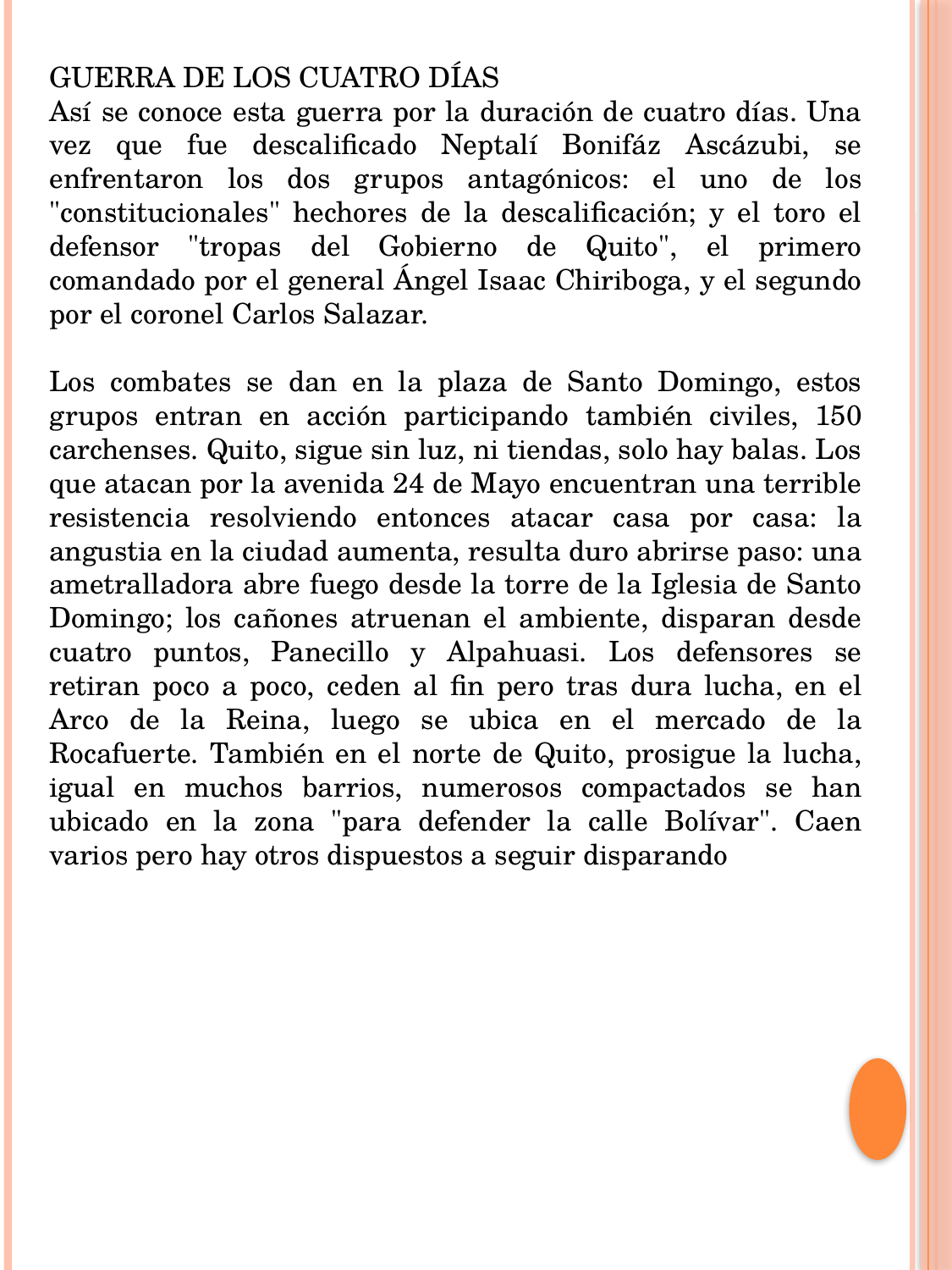

GUERRA DE LOS CUATRO DÍAS
Así se conoce esta guerra por la duración de cuatro días. Una vez que fue descalificado Neptalí Bonifáz Ascázubi, se enfrentaron los dos grupos antagónicos: el uno de los "constitucionales" hechores de la descalificación; y el toro el defensor "tropas del Gobierno de Quito", el primero comandado por el general Ángel Isaac Chiriboga, y el segundo por el coronel Carlos Salazar.

Los combates se dan en la plaza de Santo Domingo, estos grupos entran en acción participando también civiles, 150 carchenses. Quito, sigue sin luz, ni tiendas, solo hay balas. Los que atacan por la avenida 24 de Mayo encuentran una terrible resistencia resolviendo entonces atacar casa por casa: la angustia en la ciudad aumenta, resulta duro abrirse paso: una ametralladora abre fuego desde la torre de la Iglesia de Santo Domingo; los cañones atruenan el ambiente, disparan desde cuatro puntos, Panecillo y Alpahuasi. Los defensores se retiran poco a poco, ceden al fin pero tras dura lucha, en el Arco de la Reina, luego se ubica en el mercado de la Rocafuerte. También en el norte de Quito, prosigue la lucha, igual en muchos barrios, numerosos compactados se han ubicado en la zona "para defender la calle Bolívar". Caen varios pero hay otros dispuestos a seguir disparando